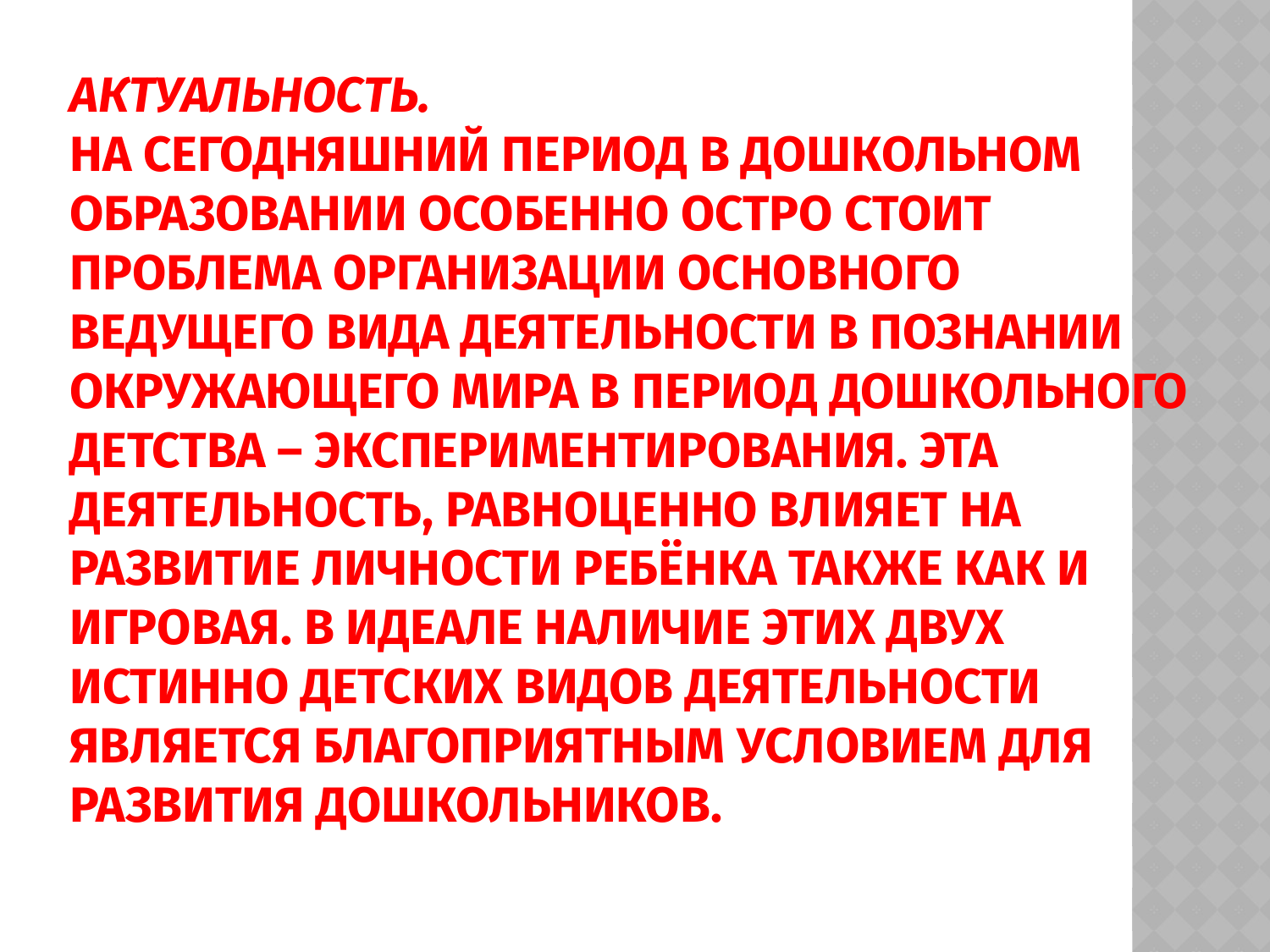

# Актуальность. На сегодняшний период в дошкольном образовании особенно остро стоит проблема организации основного ведущего вида деятельности в познании окружающего мира в период дошкольного детства – экспериментирования. Эта деятельность, равноценно влияет на развитие личности ребёнка также как и игровая. В идеале наличие этих двух истинно детских видов деятельности является благоприятным условием для развития дошкольников.